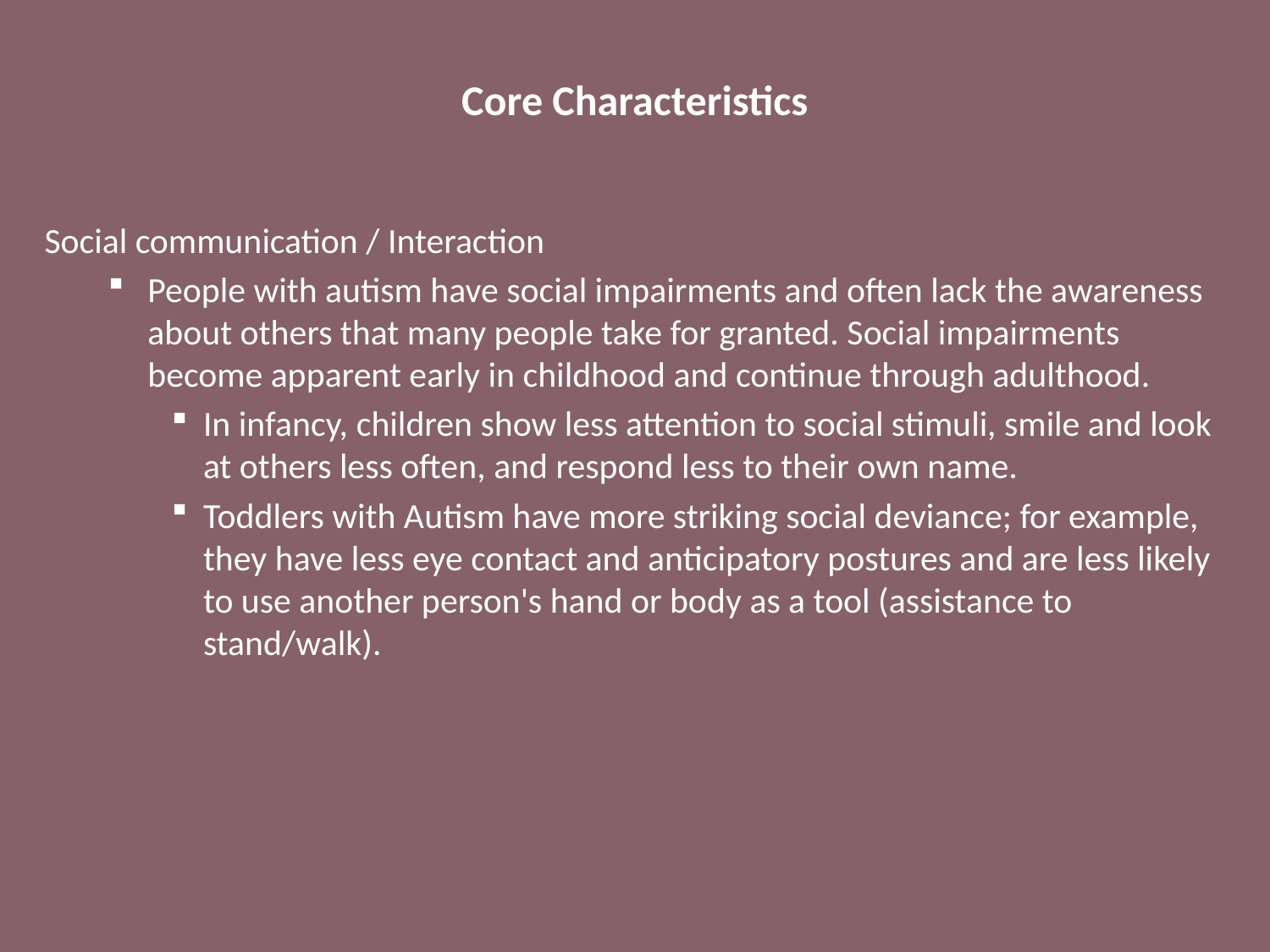

# Core Characteristics
Social communication / Interaction
People with autism have social impairments and often lack the awareness about others that many people take for granted. Social impairments become apparent early in childhood and continue through adulthood.
In infancy, children show less attention to social stimuli, smile and look at others less often, and respond less to their own name.
Toddlers with Autism have more striking social deviance; for example, they have less eye contact and anticipatory postures and are less likely to use another person's hand or body as a tool (assistance to stand/walk).